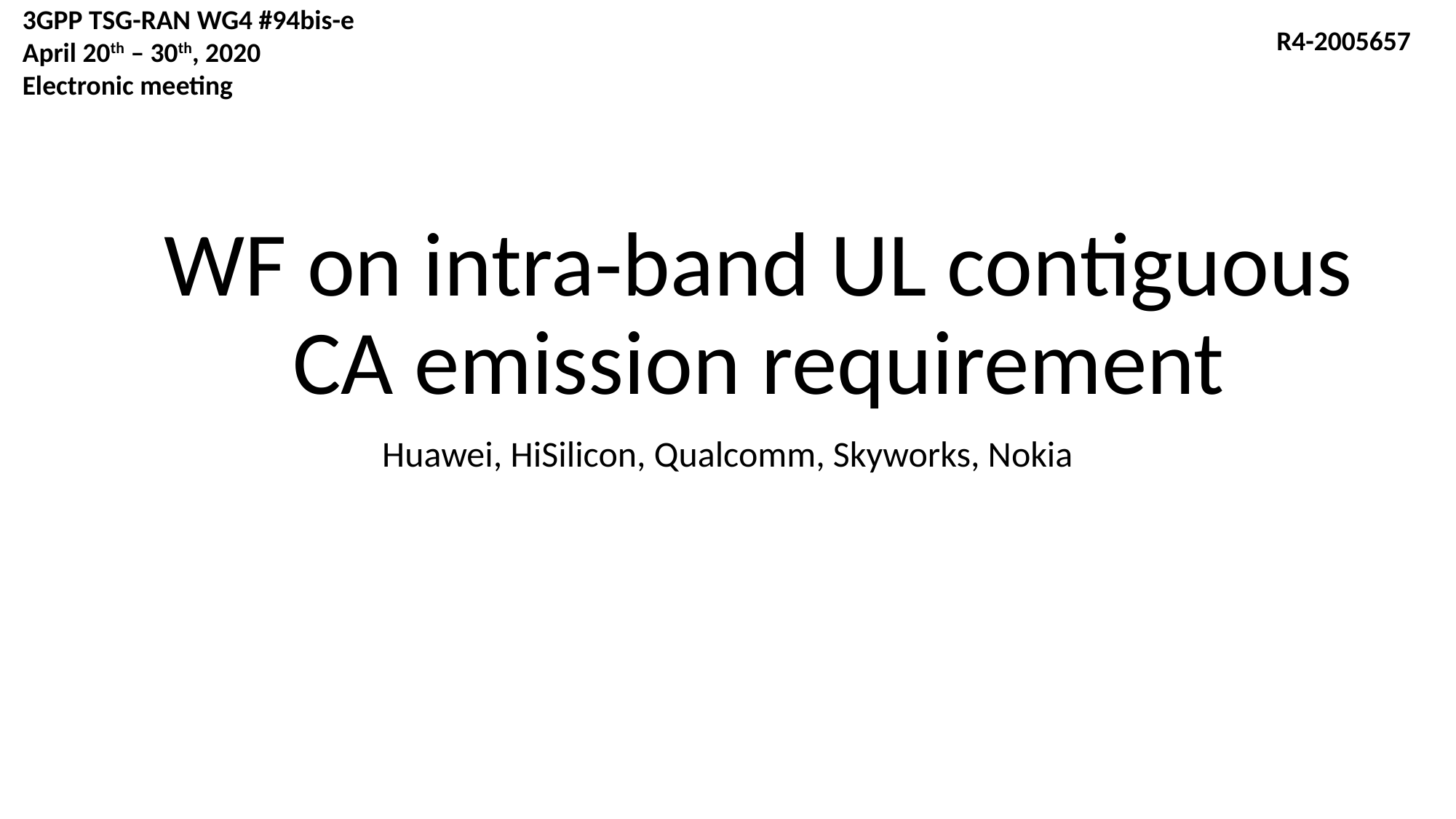

3GPP TSG-RAN WG4 #94bis-e
April 20th – 30th, 2020
Electronic meeting
R4-2005657
# WF on intra-band UL contiguous CA emission requirement
Huawei, HiSilicon, Qualcomm, Skyworks, Nokia